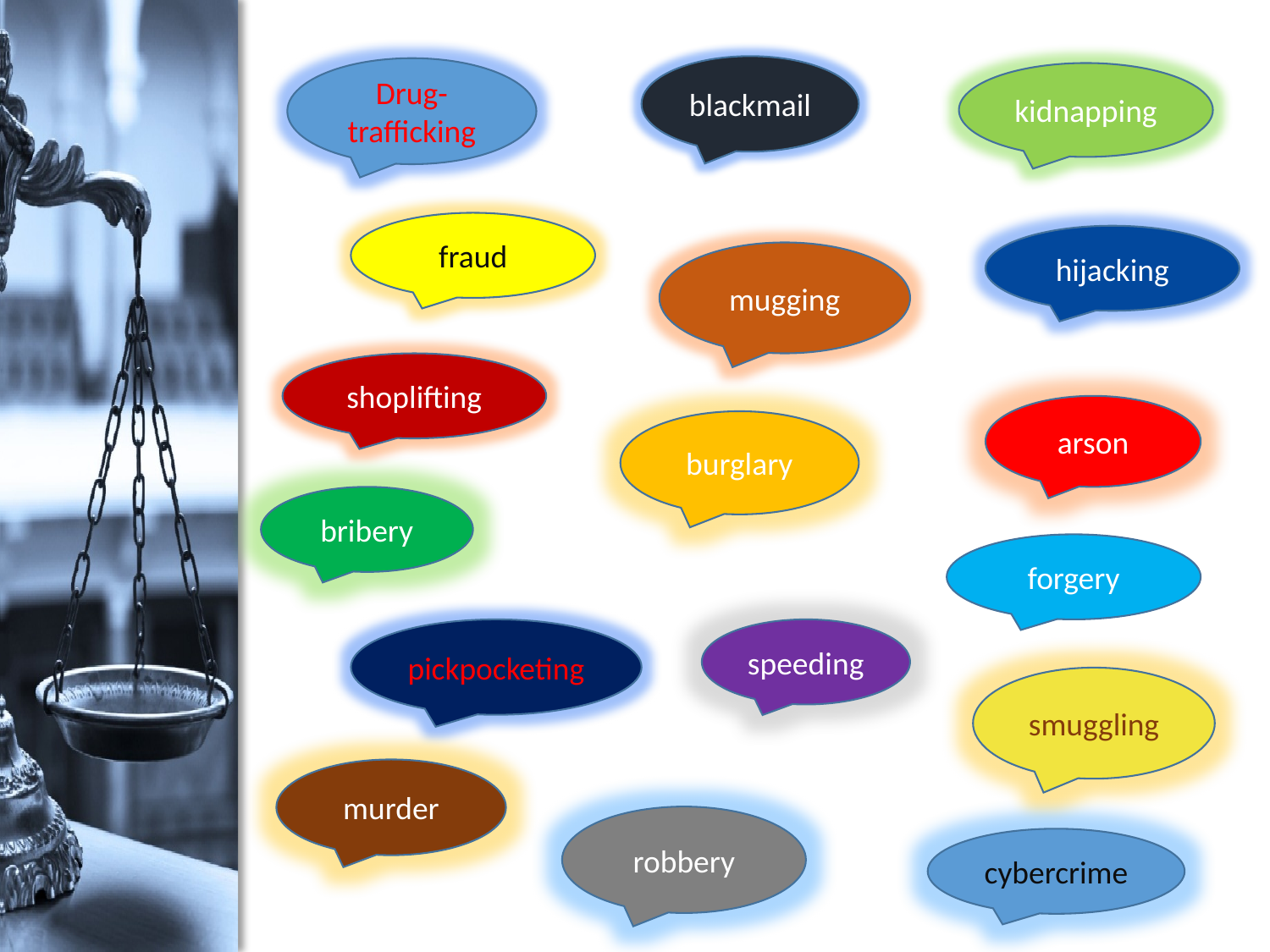

blackmail
Drug-trafficking
kidnapping
fraud
hijacking
mugging
shoplifting
arson
burglary
bribery
forgery
pickpocketing
speeding
smuggling
murder
robbery
cybercrime